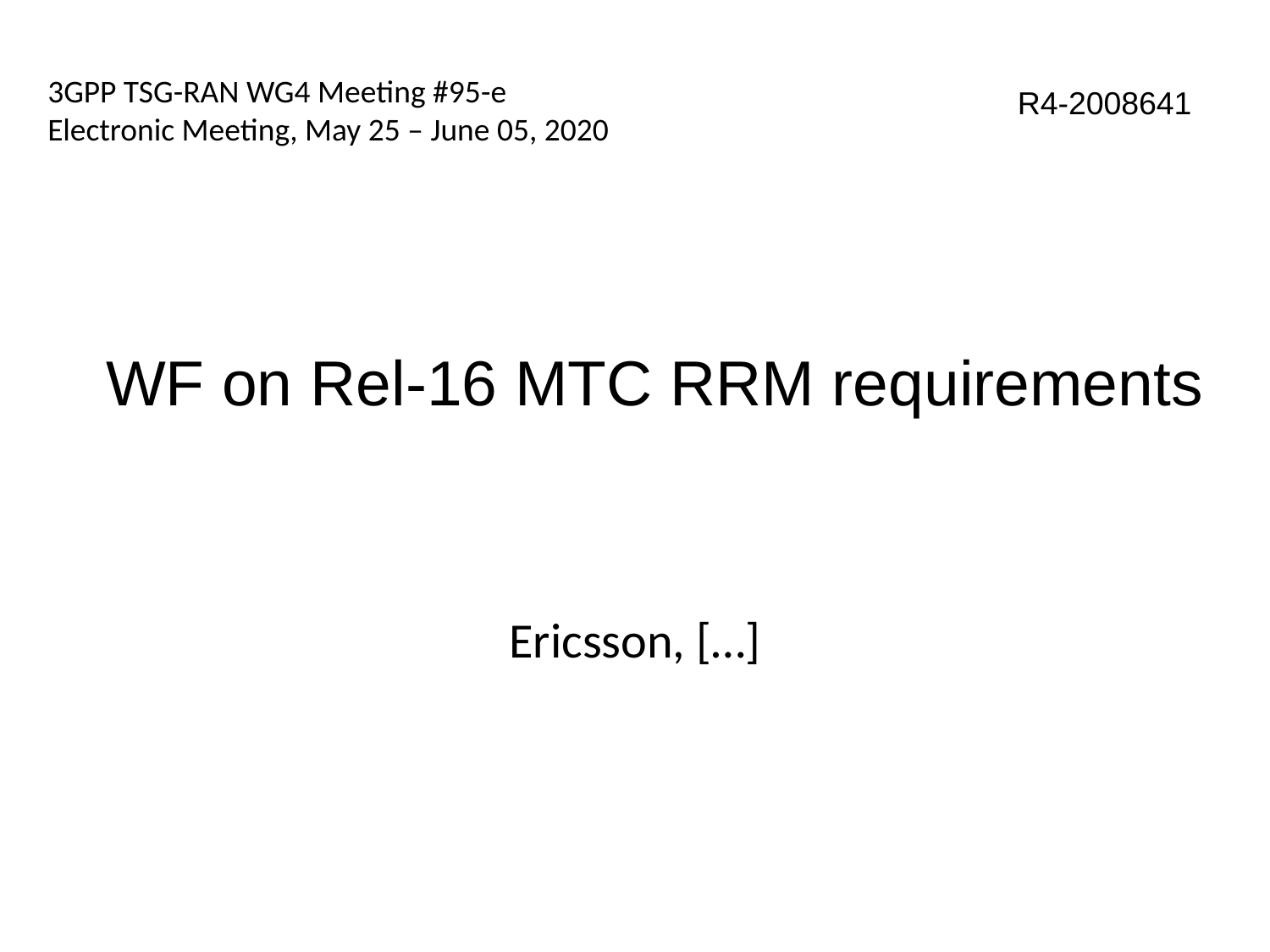

# 3GPP TSG-RAN WG4 Meeting #95-e Electronic Meeting, May 25 – June 05, 2020
R4-2008641
WF on Rel-16 MTC RRM requirements
Ericsson, […]